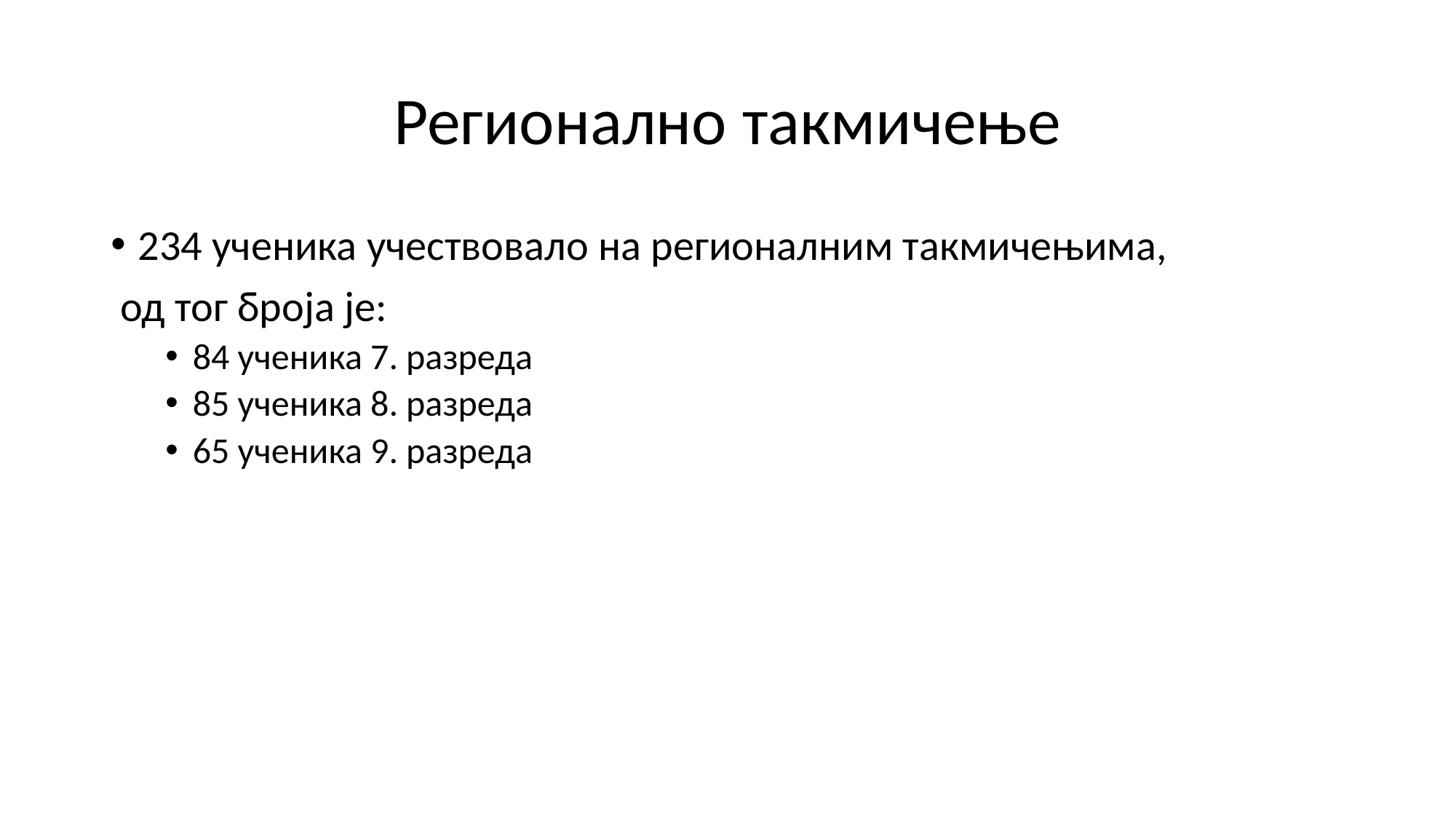

# Регионално такмичење
234 ученика учествовало на регионалним такмичењима,
 од тог броја је:
84 ученика 7. разреда
85 ученика 8. разреда
65 ученика 9. разреда